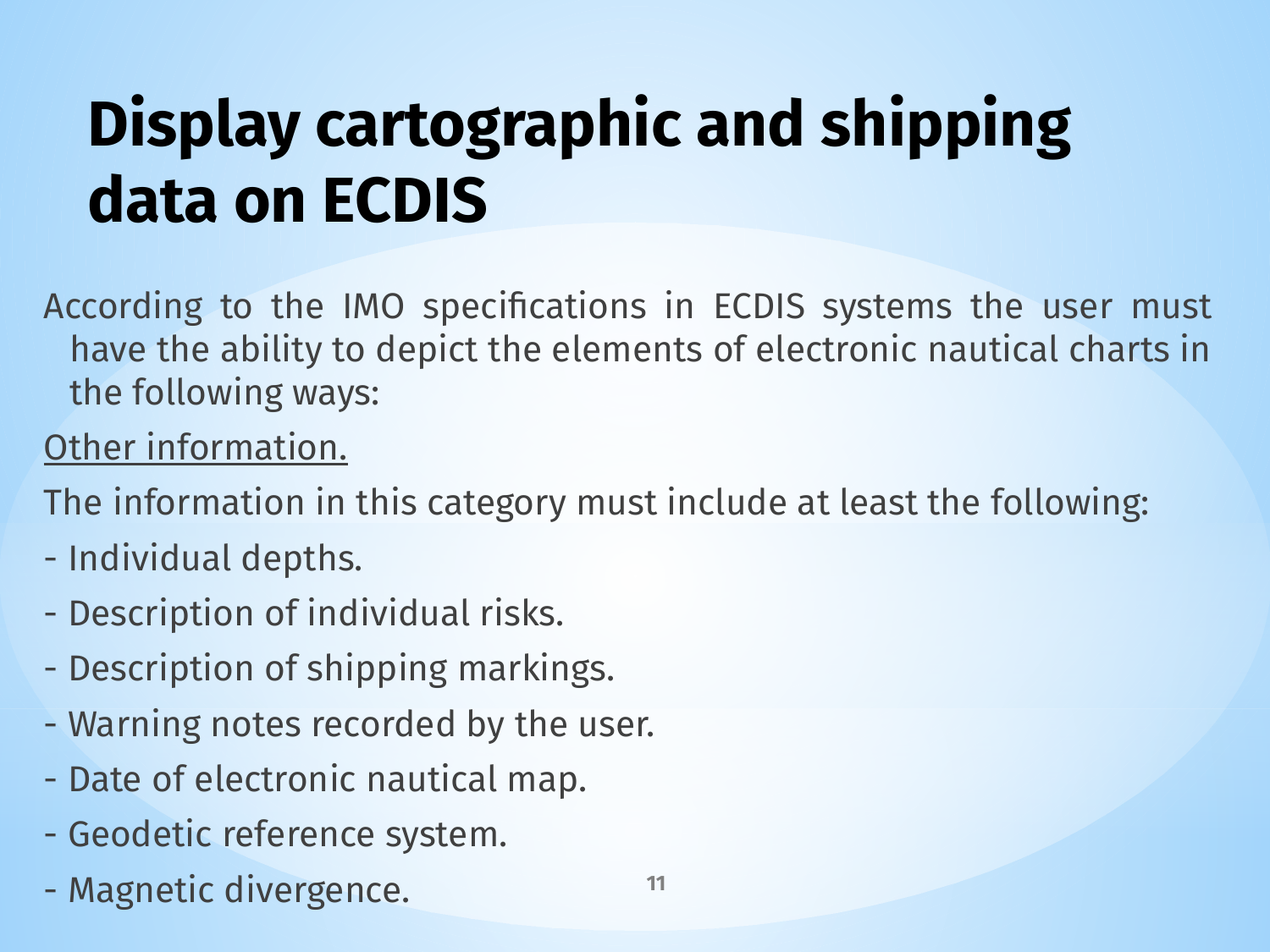

# Display cartographic and shipping data on ECDIS
According to the IMO specifications in ECDIS systems the user must have the ability to depict the elements of electronic nautical charts in the following ways:
Other information.
The information in this category must include at least the following:
- Individual depths.
- Description of individual risks.
- Description of shipping markings.
- Warning notes recorded by the user.
- Date of electronic nautical map.
- Geodetic reference system.
- Magnetic divergence.
11